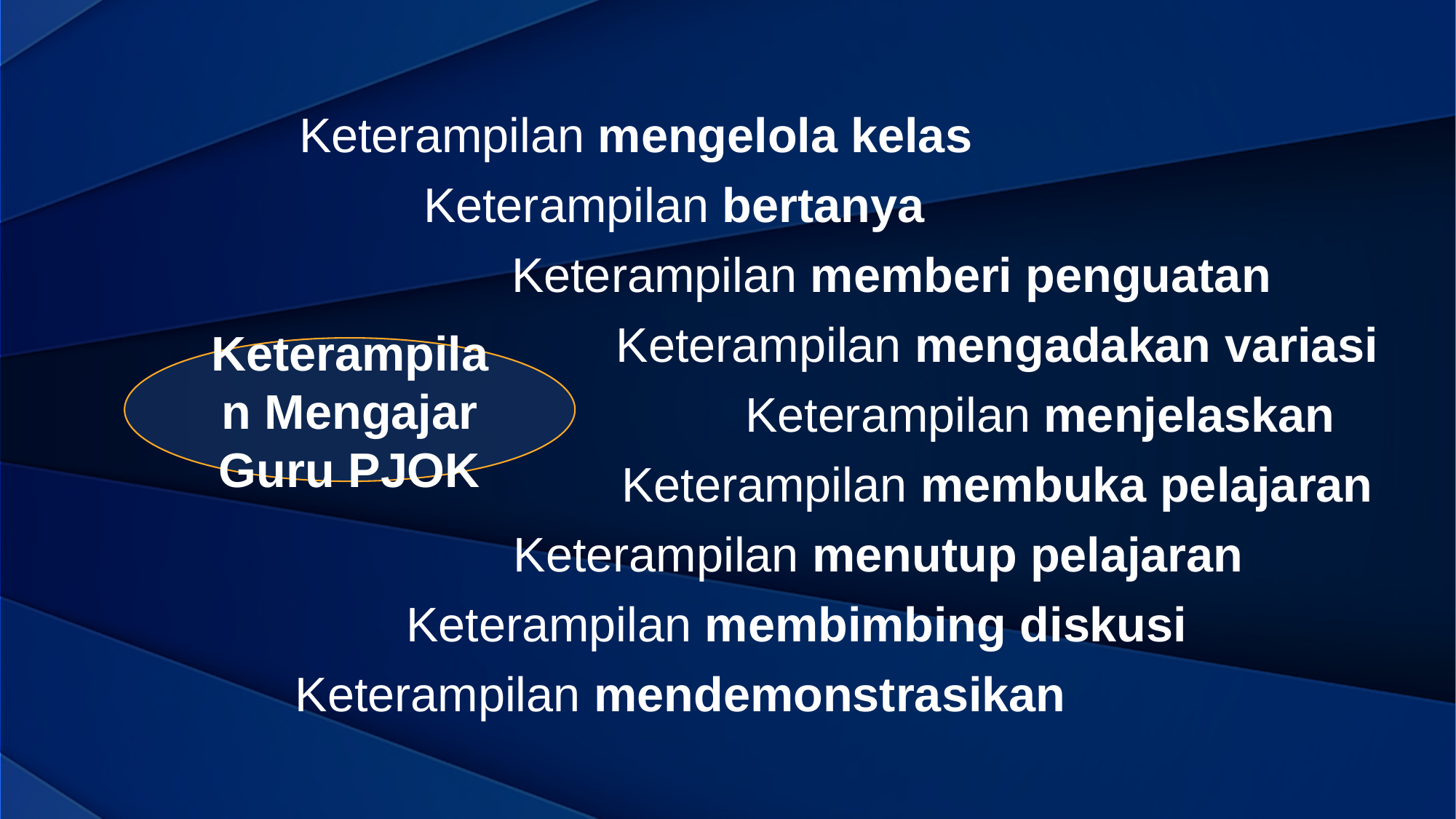

Keterampilan mengelola kelas
Keterampilan bertanya
Keterampilan memberi penguatan
Keterampilan mengadakan variasi
Keterampilan Mengajar Guru PJOK
Keterampilan menjelaskan
Keterampilan membuka pelajaran
Keterampilan menutup pelajaran
Keterampilan membimbing diskusi
Keterampilan mendemonstrasikan